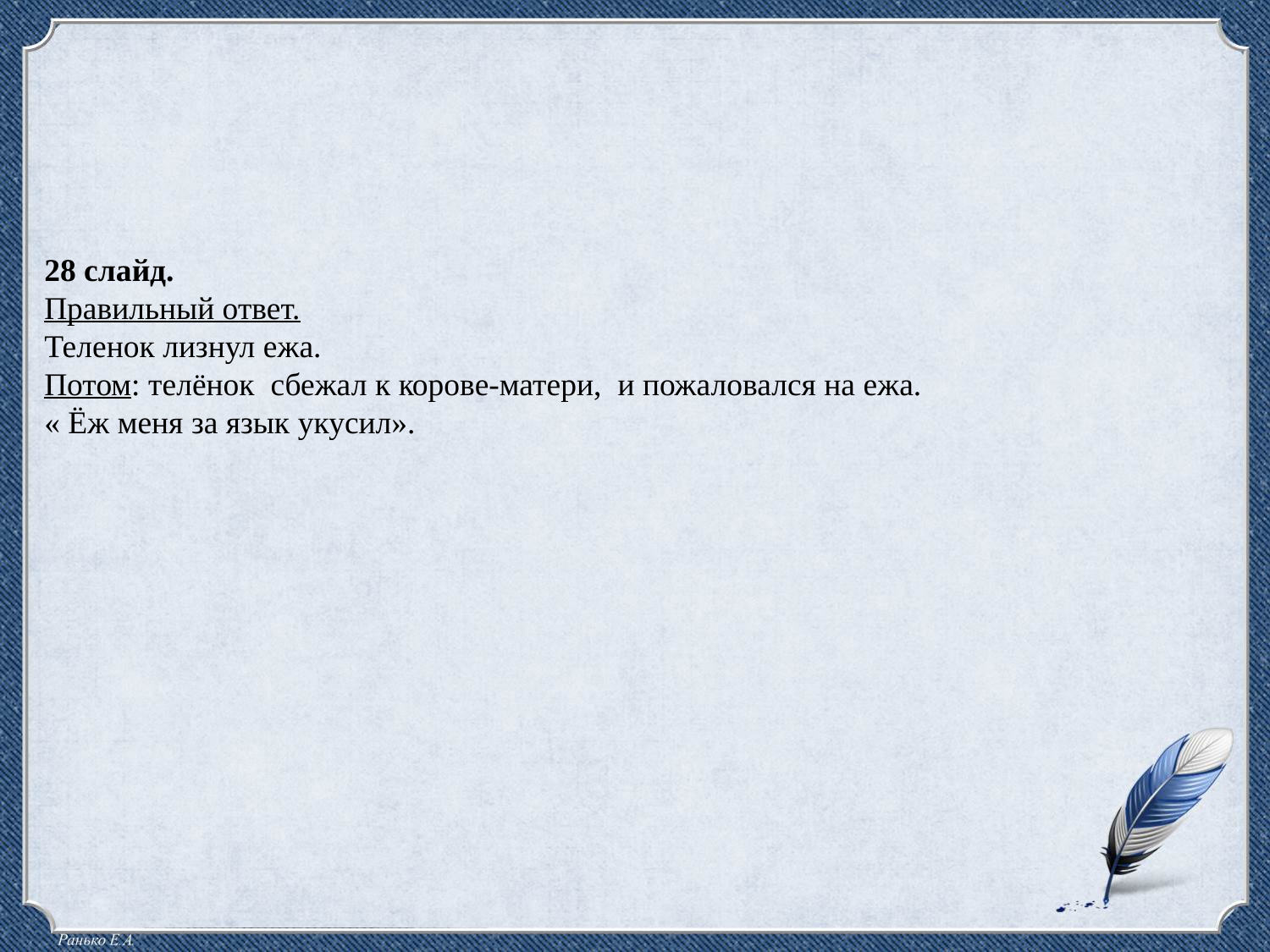

28 слайд.
Правильный ответ.
Теленок лизнул ежа.
Потом: телёнок  сбежал к корове-матери,  и пожаловался на ежа.
« Ёж меня за язык укусил».